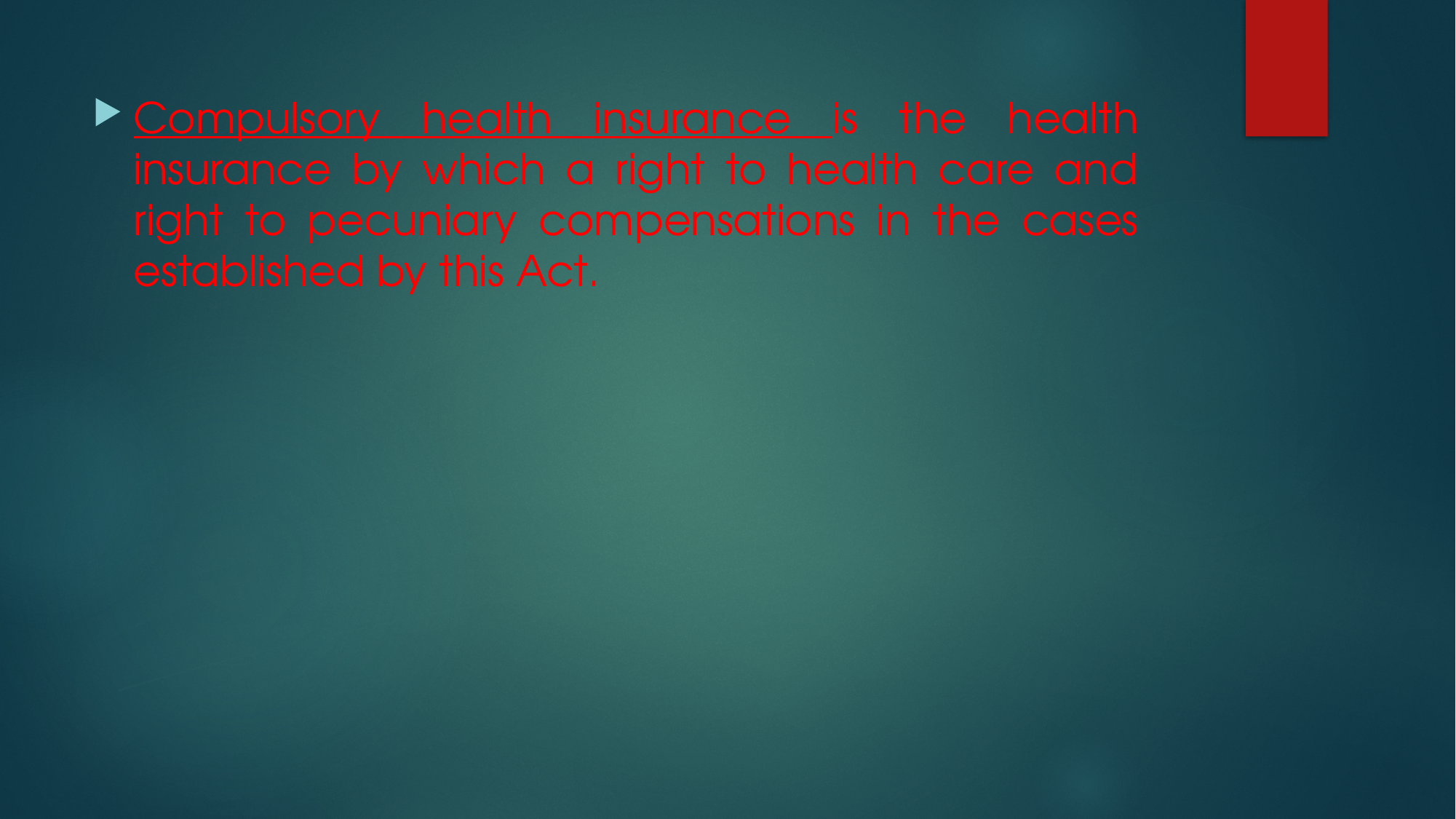

Compulsory health insurance is the health insurance by which a right to health care and right to pecuniary compensations in the cases established by this Act.